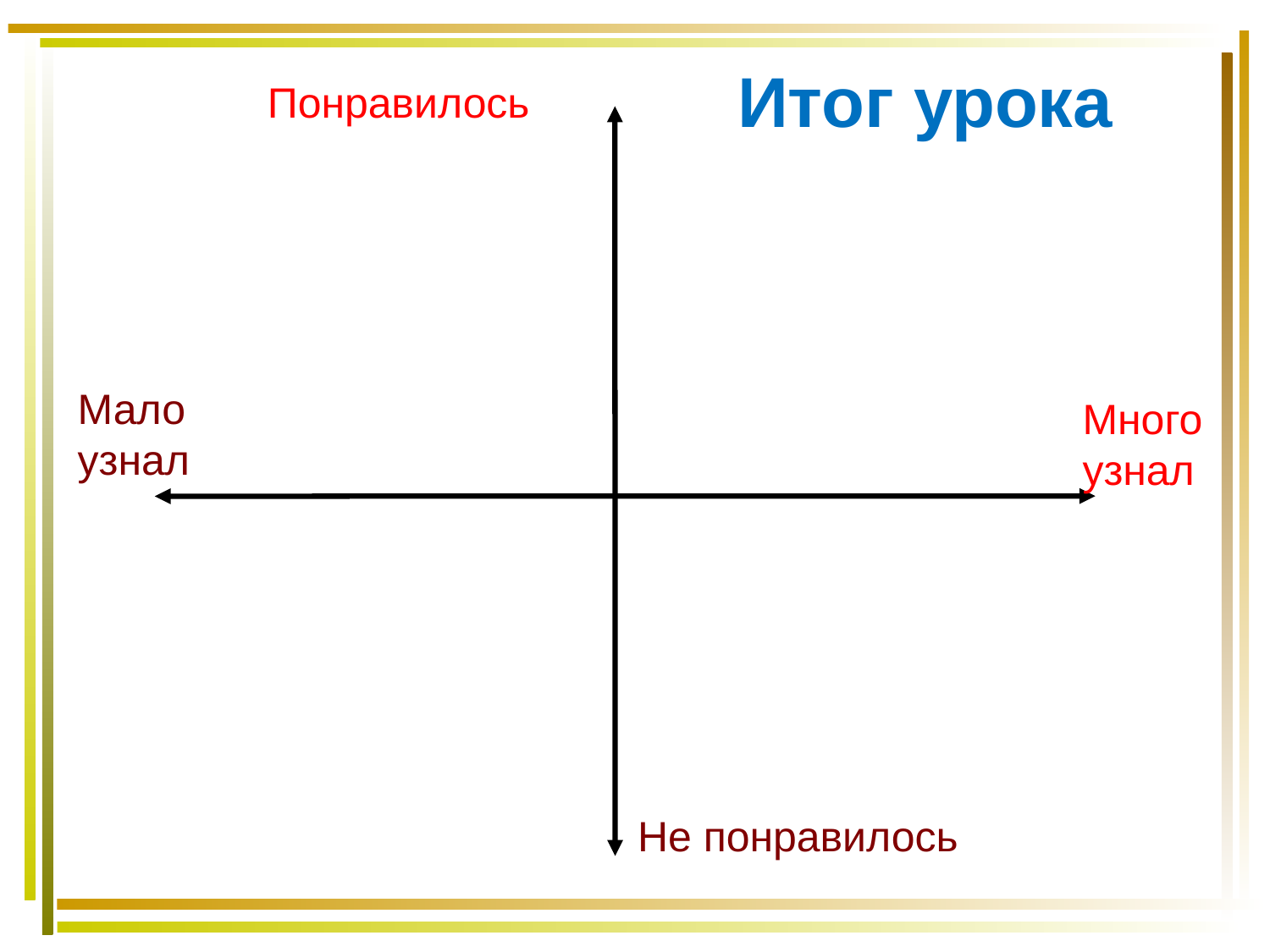

Итог урока
Понравилось

Мало
узнал
Много
узнал

Не понравилось